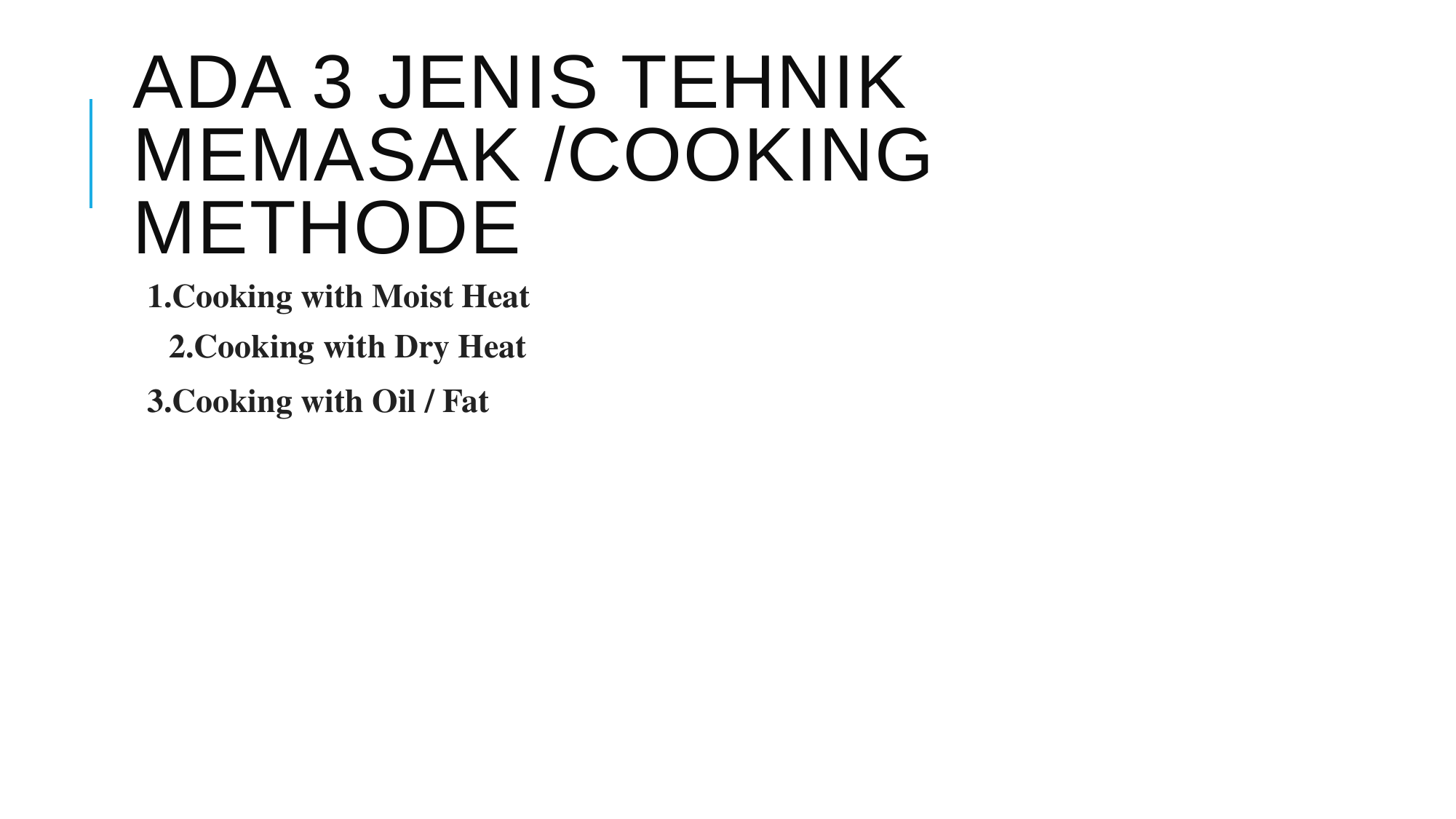

# Ada 3 jenis Tehnik Memasak /Cooking Methode
 1.Cooking with Moist Heat
2.Cooking with Dry Heat
 3.Cooking with Oil / Fat